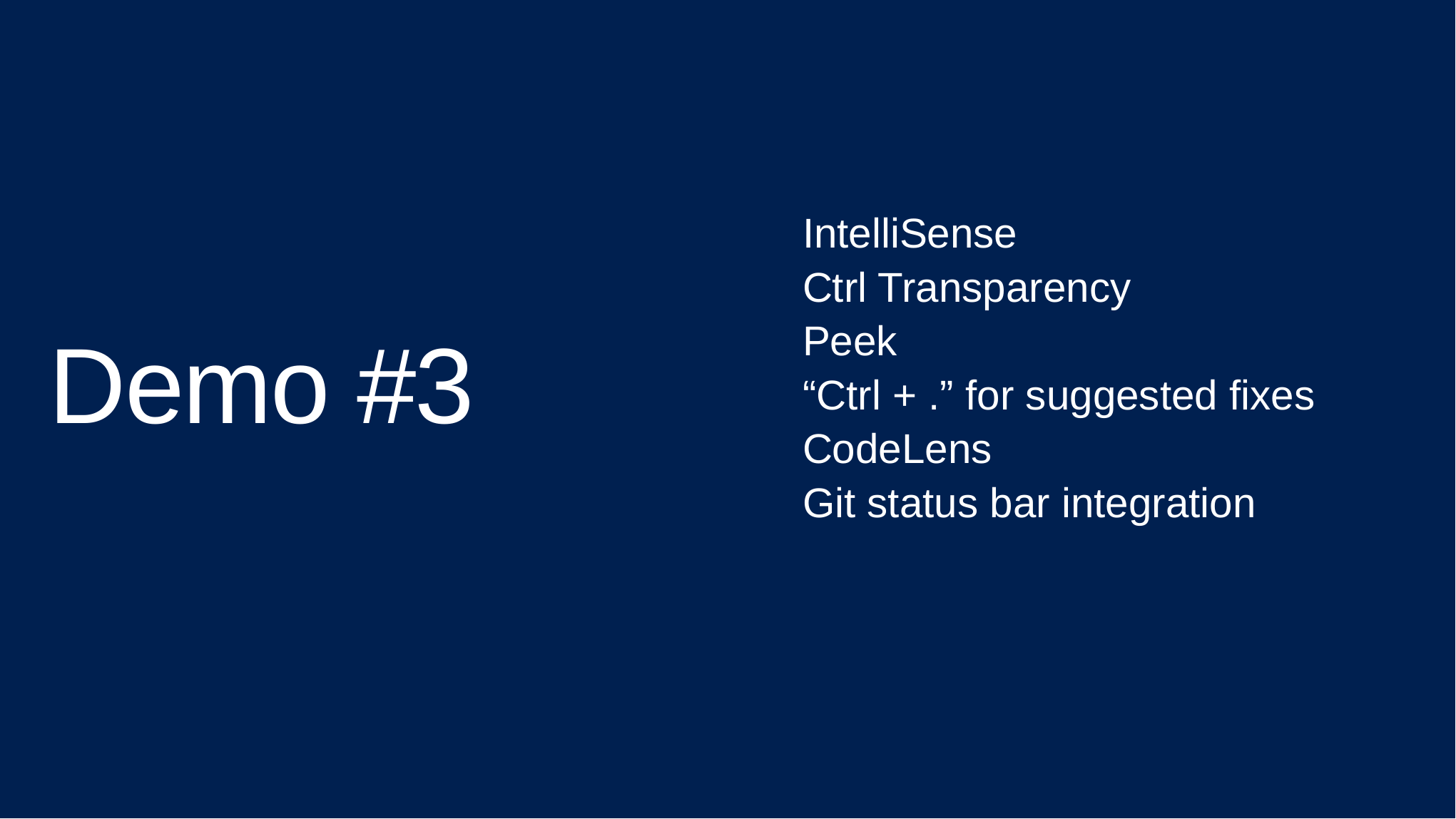

IntelliSense
Ctrl Transparency
Peek
“Ctrl + .” for suggested fixes
CodeLens
Git status bar integration
# Demo #3